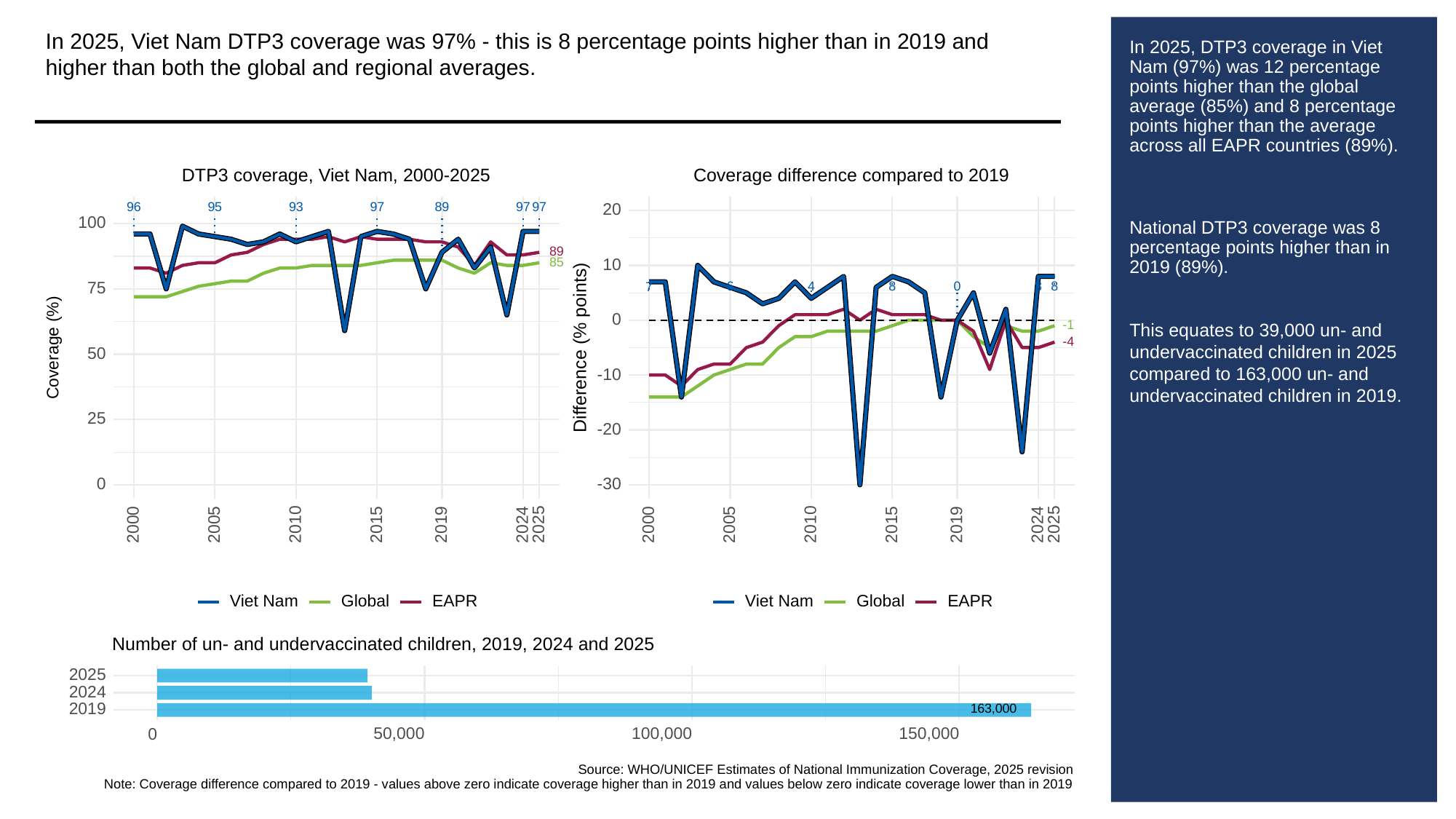

In 2025, Viet Nam DTP3 coverage was 97% - this is 8 percentage points higher than in 2019 and higher than both the global and regional averages.
# In 2025, DTP3 coverage in Viet Nam (97%) was 12 percentage points higher than the global average (85%) and 8 percentage points higher than the average across all EAPR countries (89%).

National DTP3 coverage was 8 percentage points higher than in 2019 (89%).

This equates to 39,000 un- and undervaccinated children in 2025 compared to 163,000 un- and undervaccinated children in 2019.

Coverage difference compared to 2019
DTP3 coverage, Viet Nam, 2000-2025

93
96
95
97
89
97
97
20

100

89

85
10

6
8
0
8
8
4
7
75

0

-1

-4
Difference (% points)
Coverage (%)

50

-10

25

-20

-30
0

2000
2005
2010
2015
2019
2024
2025
2000
2005
2010
2015
2019
2024
2025
Global
Global
Viet Nam
Viet Nam
EAPR
EAPR

Number of un- and undervaccinated children, 2019, 2024 and 2025

2025

2024

163,000
2019

50,000
100,000
150,000
0
Source: WHO/UNICEF Estimates of National Immunization Coverage, 2025 revision
Note: Coverage difference compared to 2019 - values above zero indicate coverage higher than in 2019 and values below zero indicate coverage lower than in 2019